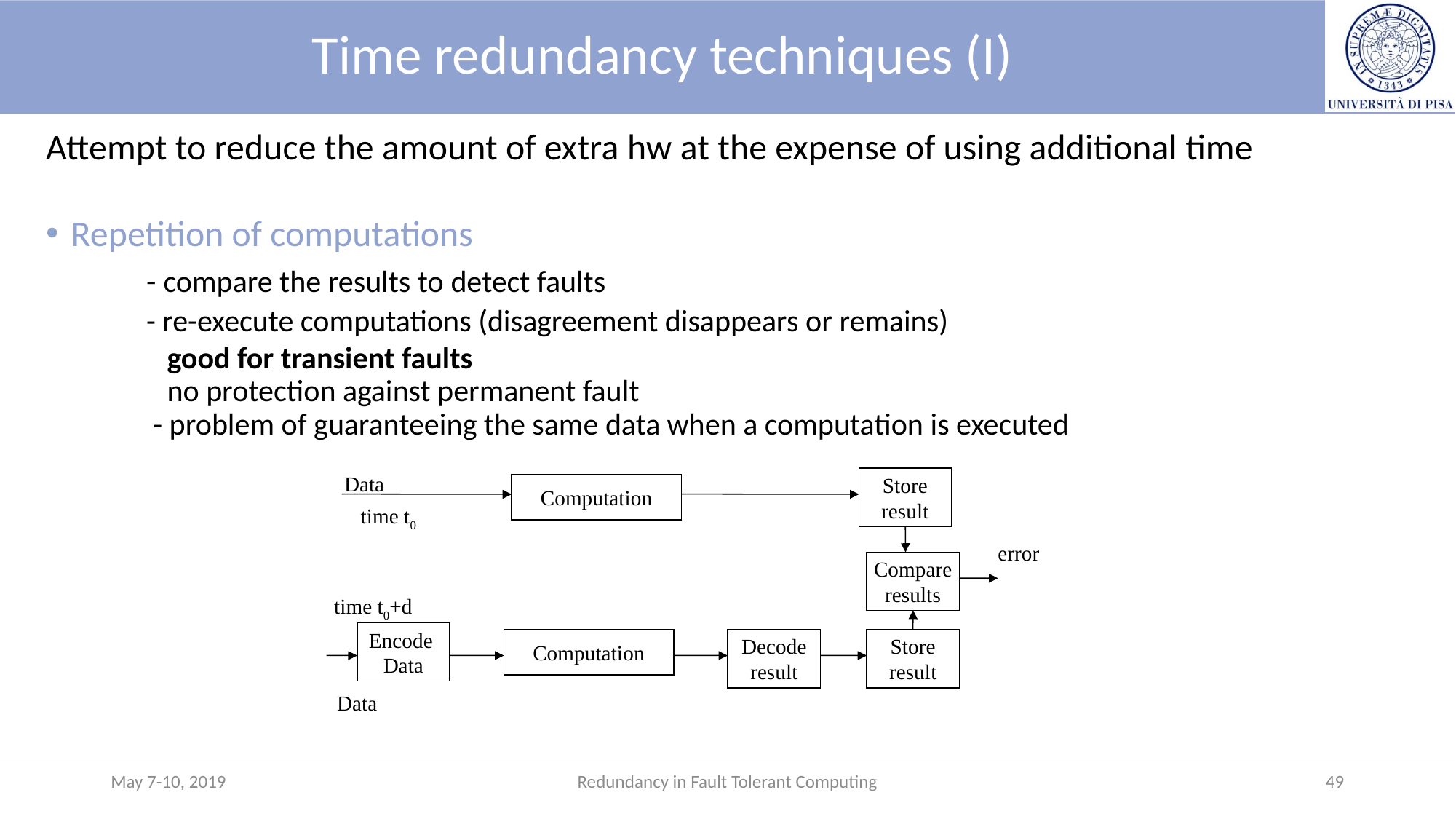

# Time redundancy techniques (I)
Attempt to reduce the amount of extra hw at the expense of using additional time

Repetition of computations
	- compare the results to detect faults
	- re-execute computations (disagreement disappears or remains)
	   good for transient faults
	   no protection against permanent fault
	 - problem of guaranteeing the same data when a computation is executed
Data
Store
result
Computation

time t0

error
Compare
results

time t0+d

Encode
Data
Computation
Decode
result
Store
result

Data
May 7-10, 2019
Redundancy in Fault Tolerant Computing
49